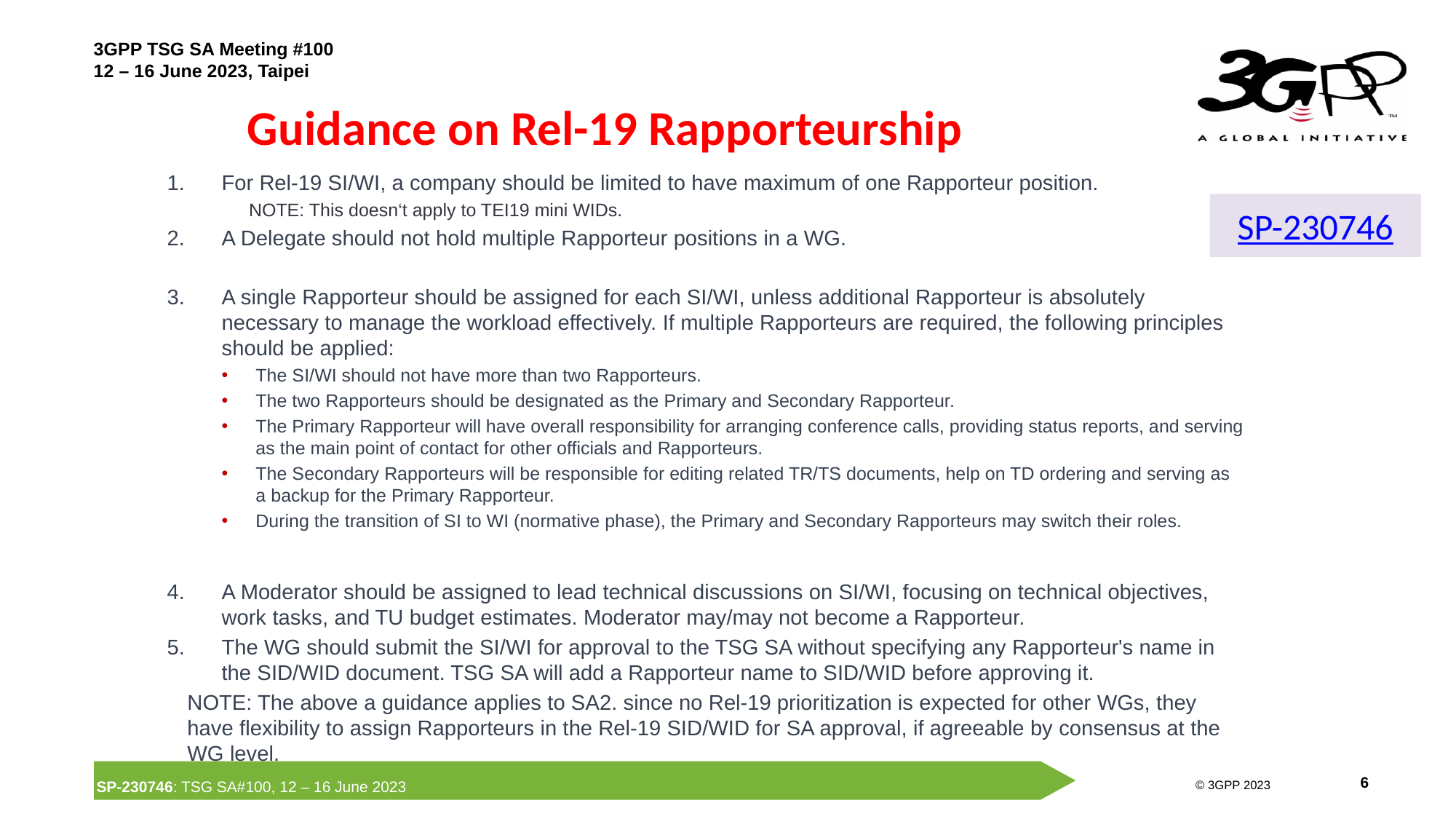

3GPP TSG SA Meeting #100
12 – 16 June 2023, Taipei
# Guidance on Rel-19 Rapporteurship
For Rel-19 SI/WI, a company should be limited to have maximum of one Rapporteur position.
NOTE: This doesn‘t apply to TEI19 mini WIDs.
A Delegate should not hold multiple Rapporteur positions in a WG.

A single Rapporteur should be assigned for each SI/WI, unless additional Rapporteur is absolutely necessary to manage the workload effectively. If multiple Rapporteurs are required, the following principles should be applied:
The SI/WI should not have more than two Rapporteurs.
The two Rapporteurs should be designated as the Primary and Secondary Rapporteur.
The Primary Rapporteur will have overall responsibility for arranging conference calls, providing status reports, and serving as the main point of contact for other officials and Rapporteurs.
The Secondary Rapporteurs will be responsible for editing related TR/TS documents, help on TD ordering and serving as a backup for the Primary Rapporteur.
During the transition of SI to WI (normative phase), the Primary and Secondary Rapporteurs may switch their roles.

A Moderator should be assigned to lead technical discussions on SI/WI, focusing on technical objectives, work tasks, and TU budget estimates. Moderator may/may not become a Rapporteur.
The WG should submit the SI/WI for approval to the TSG SA without specifying any Rapporteur's name in the SID/WID document. TSG SA will add a Rapporteur name to SID/WID before approving it.
NOTE: The above a guidance applies to SA2. since no Rel-19 prioritization is expected for other WGs, they have flexibility to assign Rapporteurs in the Rel-19 SID/WID for SA approval, if agreeable by consensus at the WG level.
SP-230746